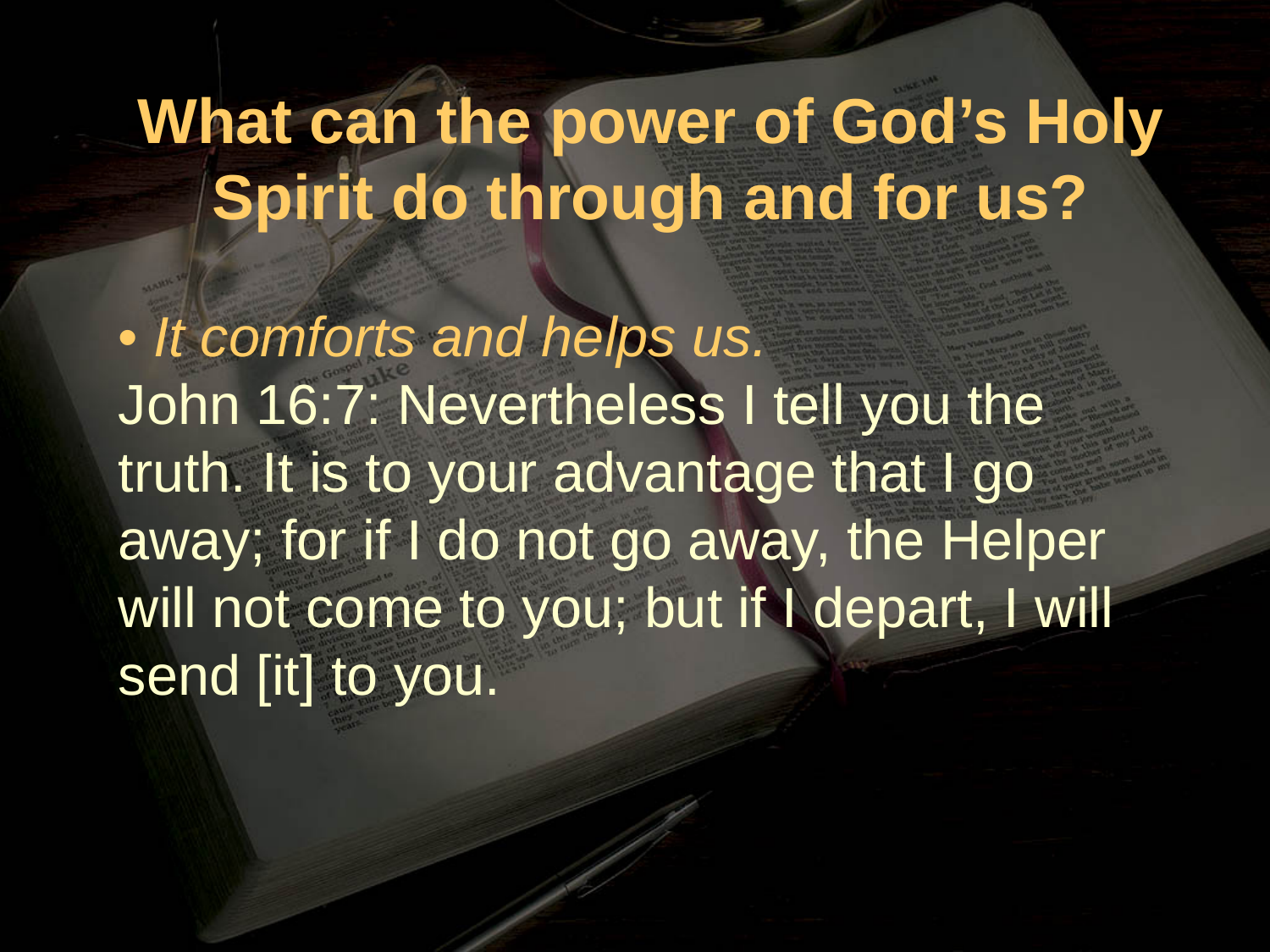

What can the power of God’s Holy Spirit do through and for us?

• It comforts and helps us.
John 16:7: Nevertheless I tell you the truth. It is to your advantage that I go away; for if I do not go away, the Helper will not come to you; but if I depart, I will send [it] to you.